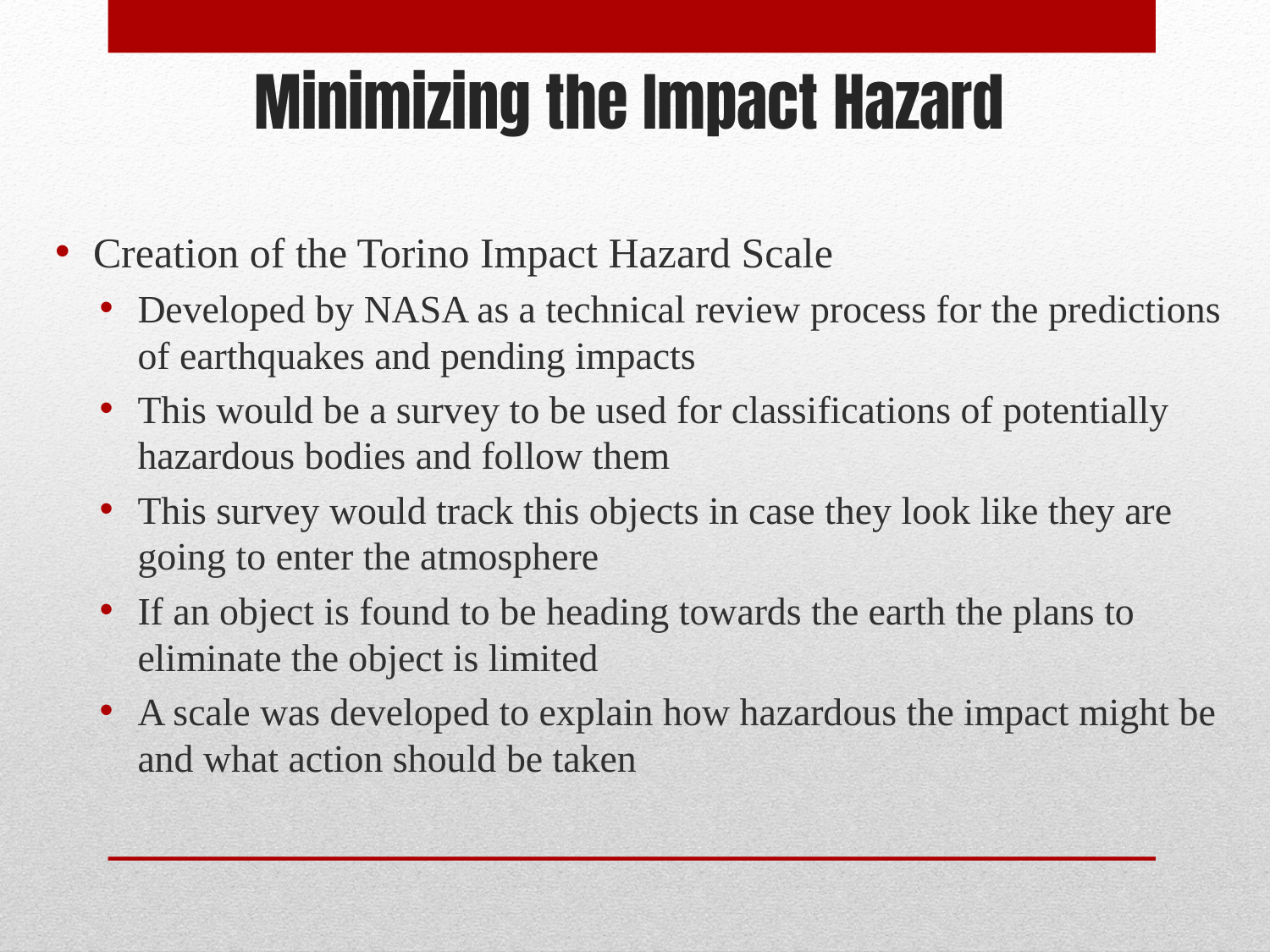

Minimizing the Impact Hazard
Creation of the Torino Impact Hazard Scale
Developed by NASA as a technical review process for the predictions of earthquakes and pending impacts
This would be a survey to be used for classifications of potentially hazardous bodies and follow them
This survey would track this objects in case they look like they are going to enter the atmosphere
If an object is found to be heading towards the earth the plans to eliminate the object is limited
A scale was developed to explain how hazardous the impact might be and what action should be taken